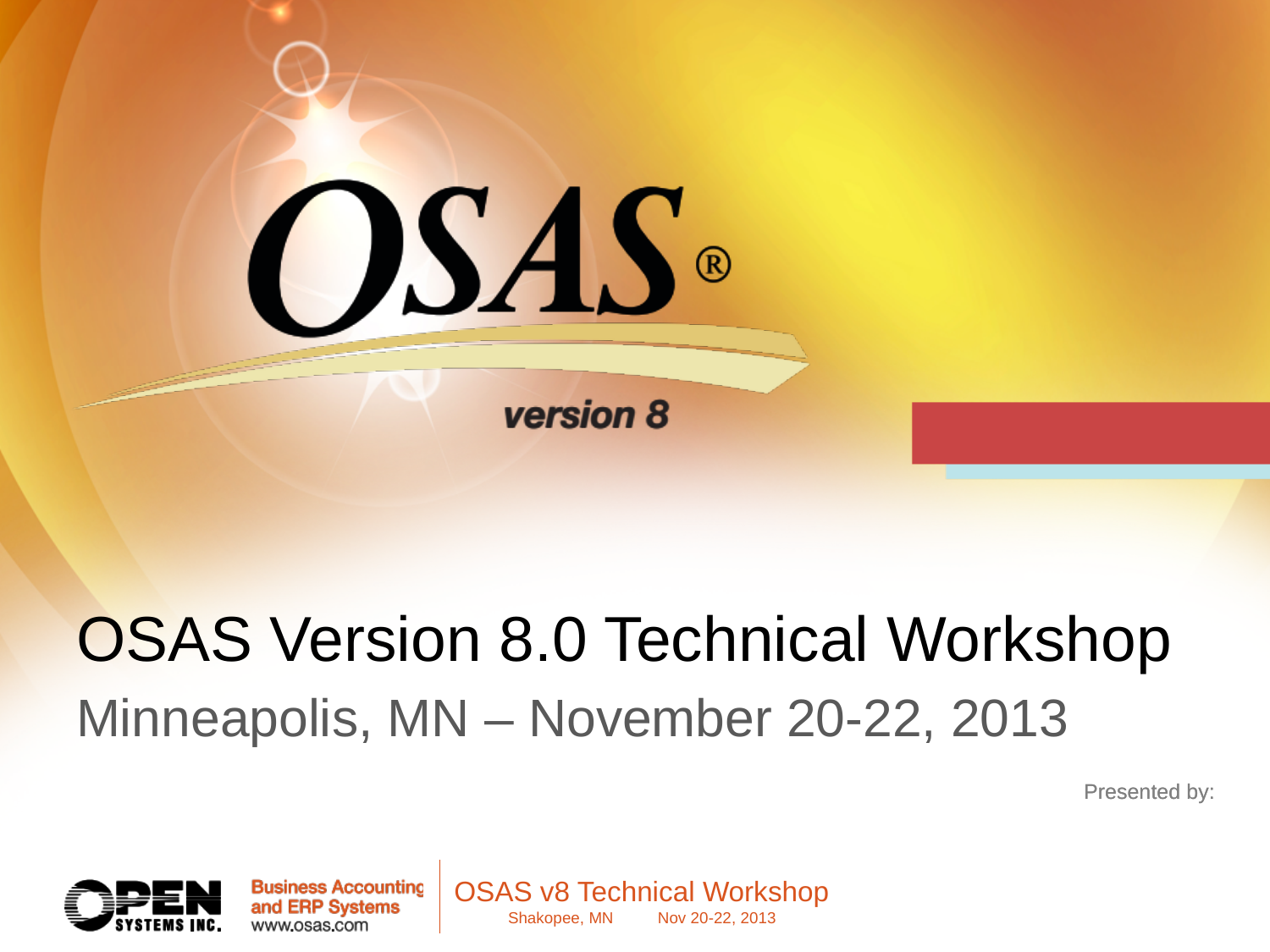

# OSAS Version 8.0 Technical Workshop
Minneapolis, MN – November 20-22, 2013